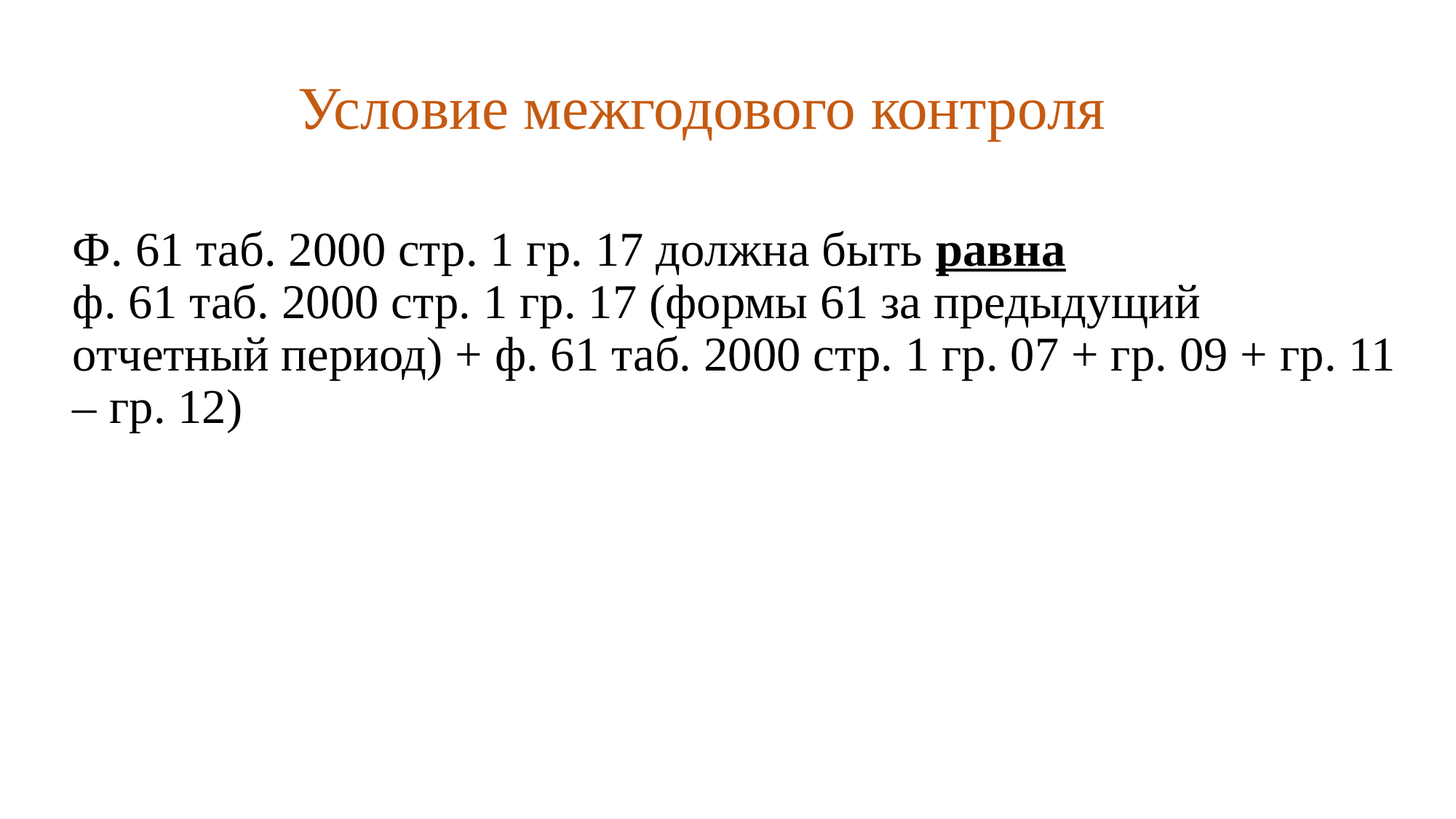

# Условие межгодового контроля
Ф. 61 таб. 2000 стр. 1 гр. 17 должна быть равна
ф. 61 таб. 2000 стр. 1 гр. 17 (формы 61 за предыдущий отчетный период) + ф. 61 таб. 2000 стр. 1 гр. 07 + гр. 09 + гр. 11 – гр. 12)